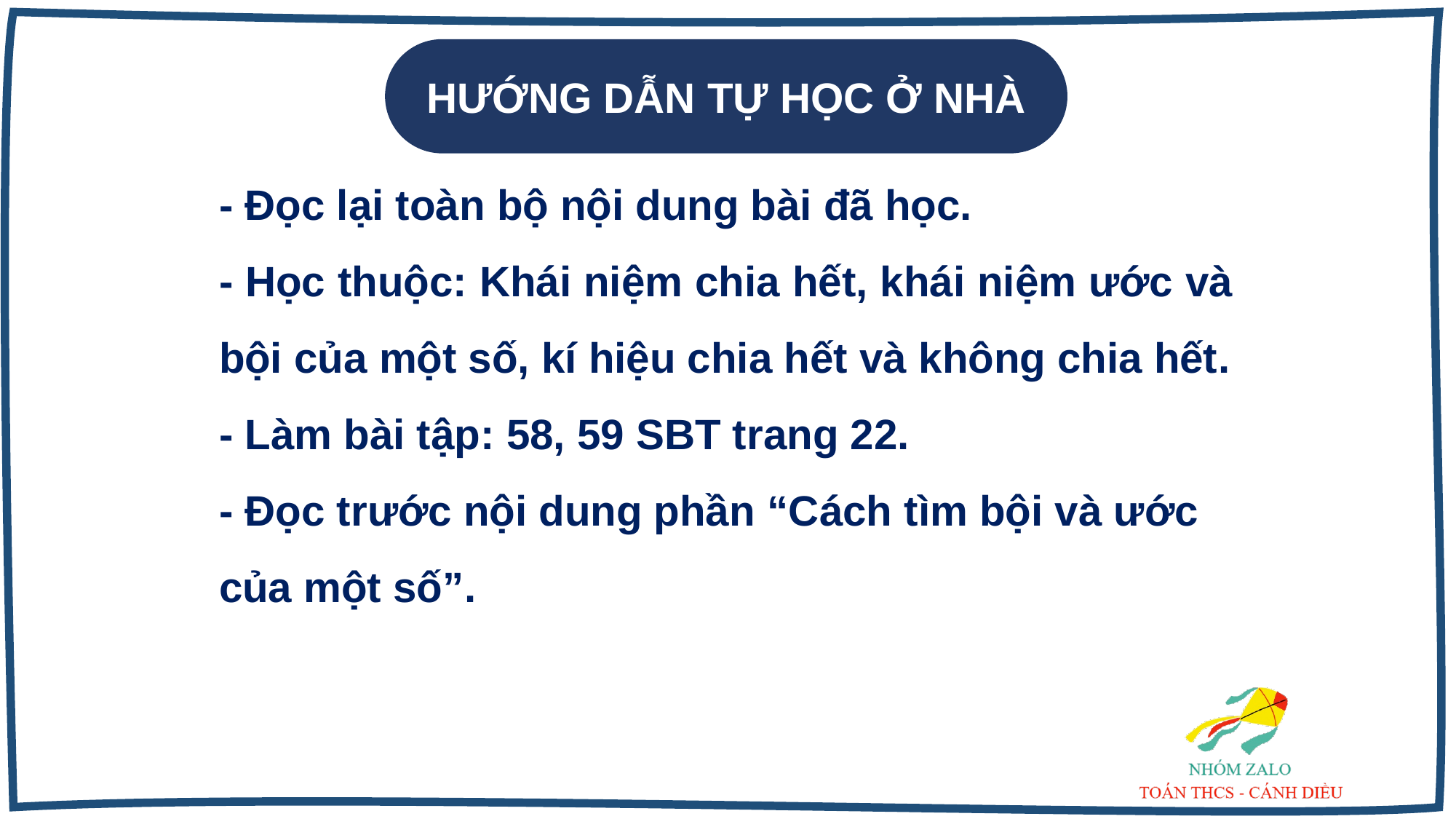

HƯỚNG DẪN TỰ HỌC Ở NHÀ

- Đọc lại toàn bộ nội dung bài đã học.
- Học thuộc: Khái niệm chia hết, khái niệm ước và bội của một số, kí hiệu chia hết và không chia hết.
- Làm bài tập: 58, 59 SBT trang 22.
- Đọc trước nội dung phần “Cách tìm bội và ước của một số”.